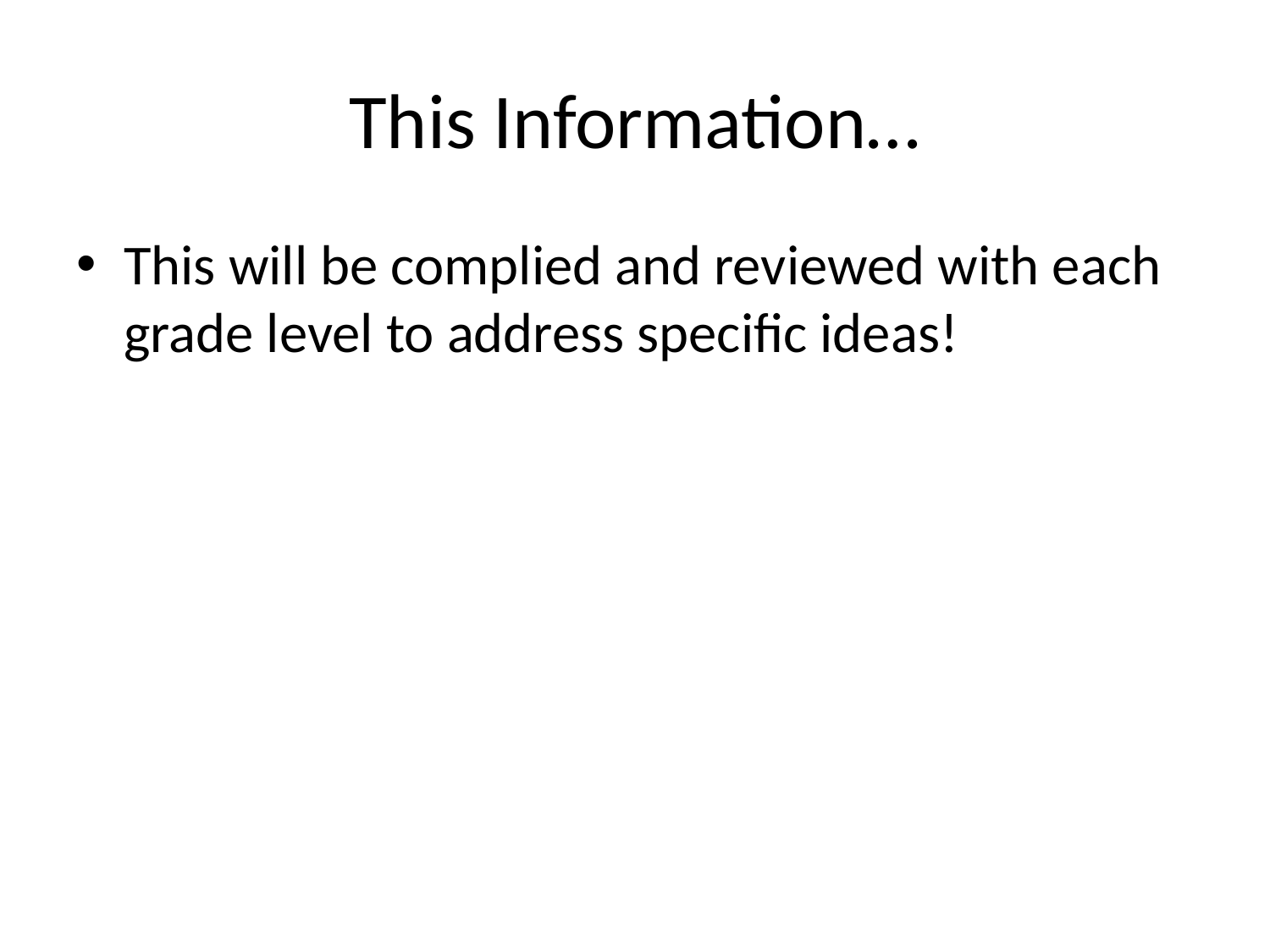

# This Information…
This will be complied and reviewed with each grade level to address specific ideas!